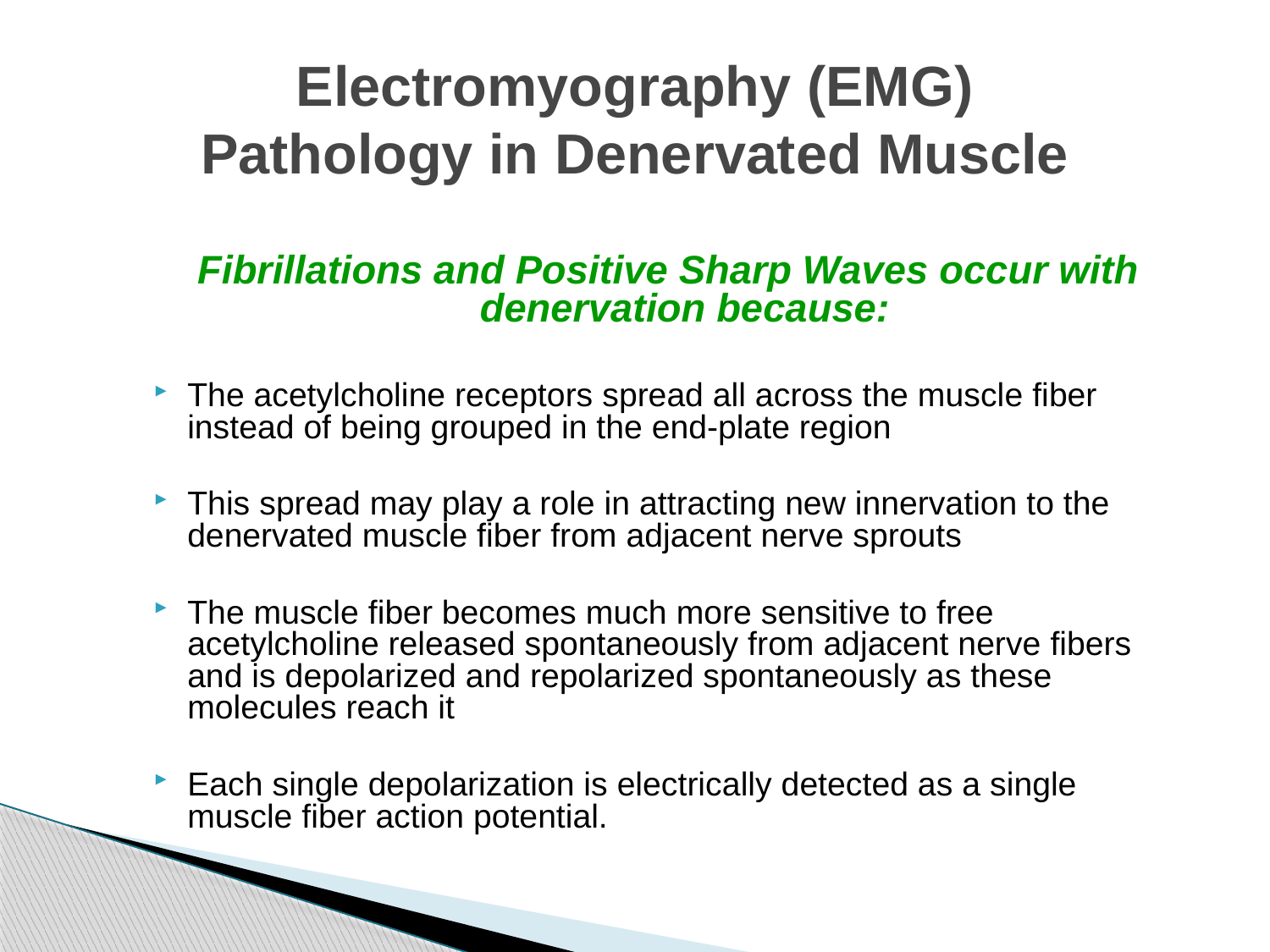

# Electromyography (EMG) Pathology in Denervated Muscle

Fibrillations and Positive Sharp Waves occur with denervation because:

The acetylcholine receptors spread all across the muscle fiber instead of being grouped in the end-plate region

This spread may play a role in attracting new innervation to the denervated muscle fiber from adjacent nerve sprouts

The muscle fiber becomes much more sensitive to free acetylcholine released spontaneously from adjacent nerve fibers and is depolarized and repolarized spontaneously as these molecules reach it

Each single depolarization is electrically detected as a single muscle fiber action potential.